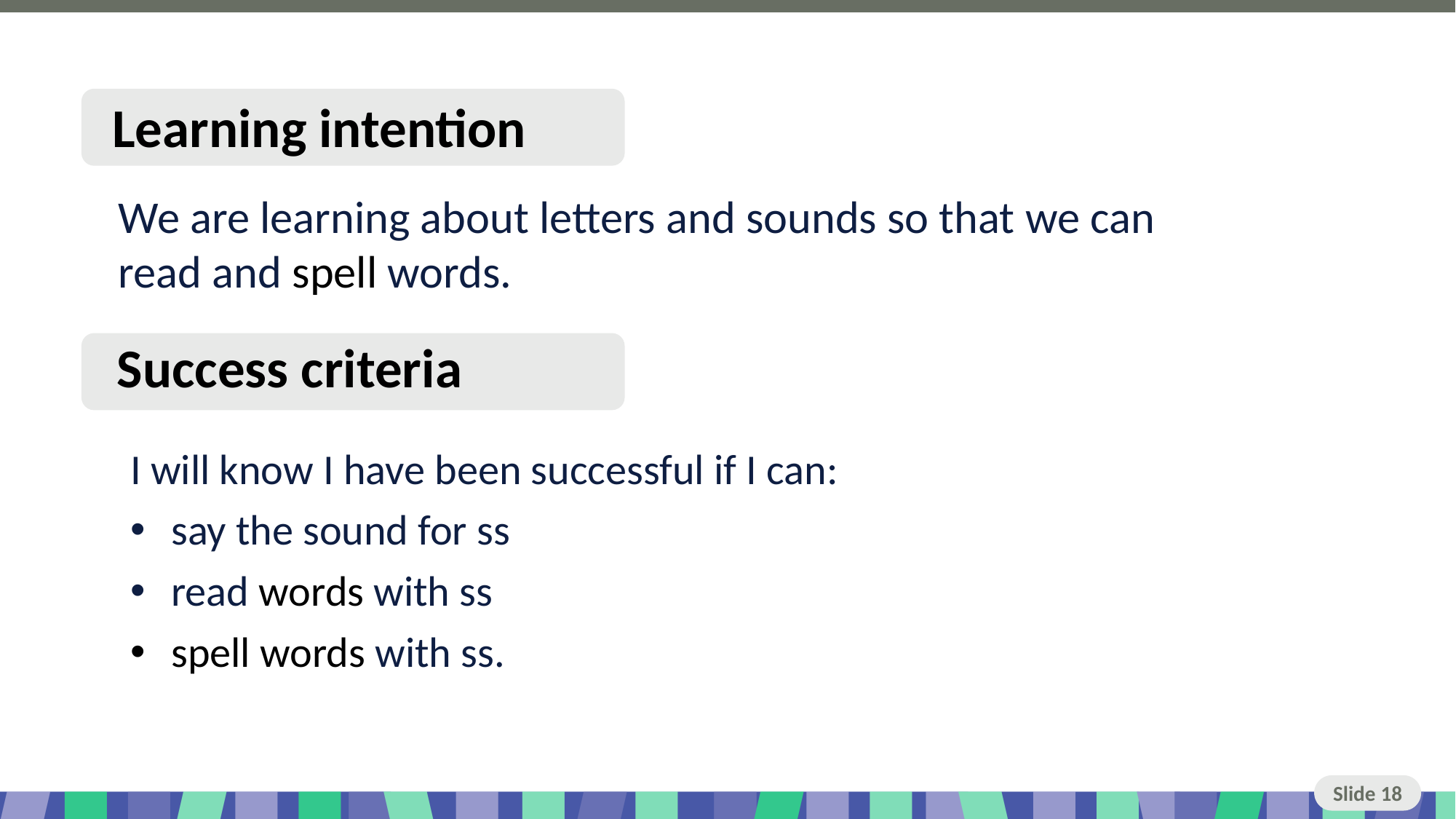

# Slide 18 Learning intention and success criteria
I will know I have been successful if I can:
say the sound for ss
read words with ss
spell words with ss.